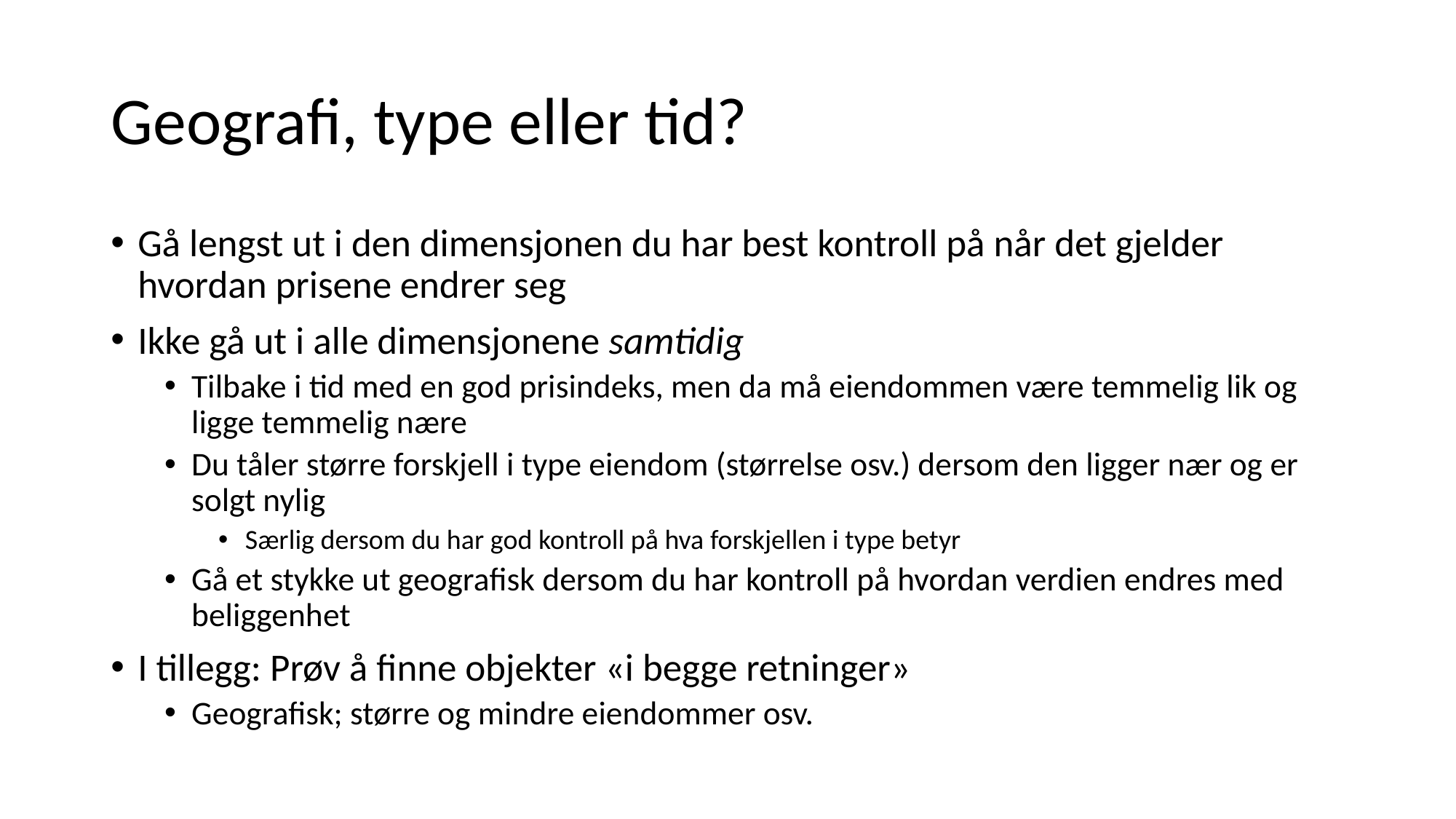

# Geografi, type eller tid?
Gå lengst ut i den dimensjonen du har best kontroll på når det gjelder hvordan prisene endrer seg
Ikke gå ut i alle dimensjonene samtidig
Tilbake i tid med en god prisindeks, men da må eiendommen være temmelig lik og ligge temmelig nære
Du tåler større forskjell i type eiendom (størrelse osv.) dersom den ligger nær og er solgt nylig
Særlig dersom du har god kontroll på hva forskjellen i type betyr
Gå et stykke ut geografisk dersom du har kontroll på hvordan verdien endres med beliggenhet
I tillegg: Prøv å finne objekter «i begge retninger»
Geografisk; større og mindre eiendommer osv.